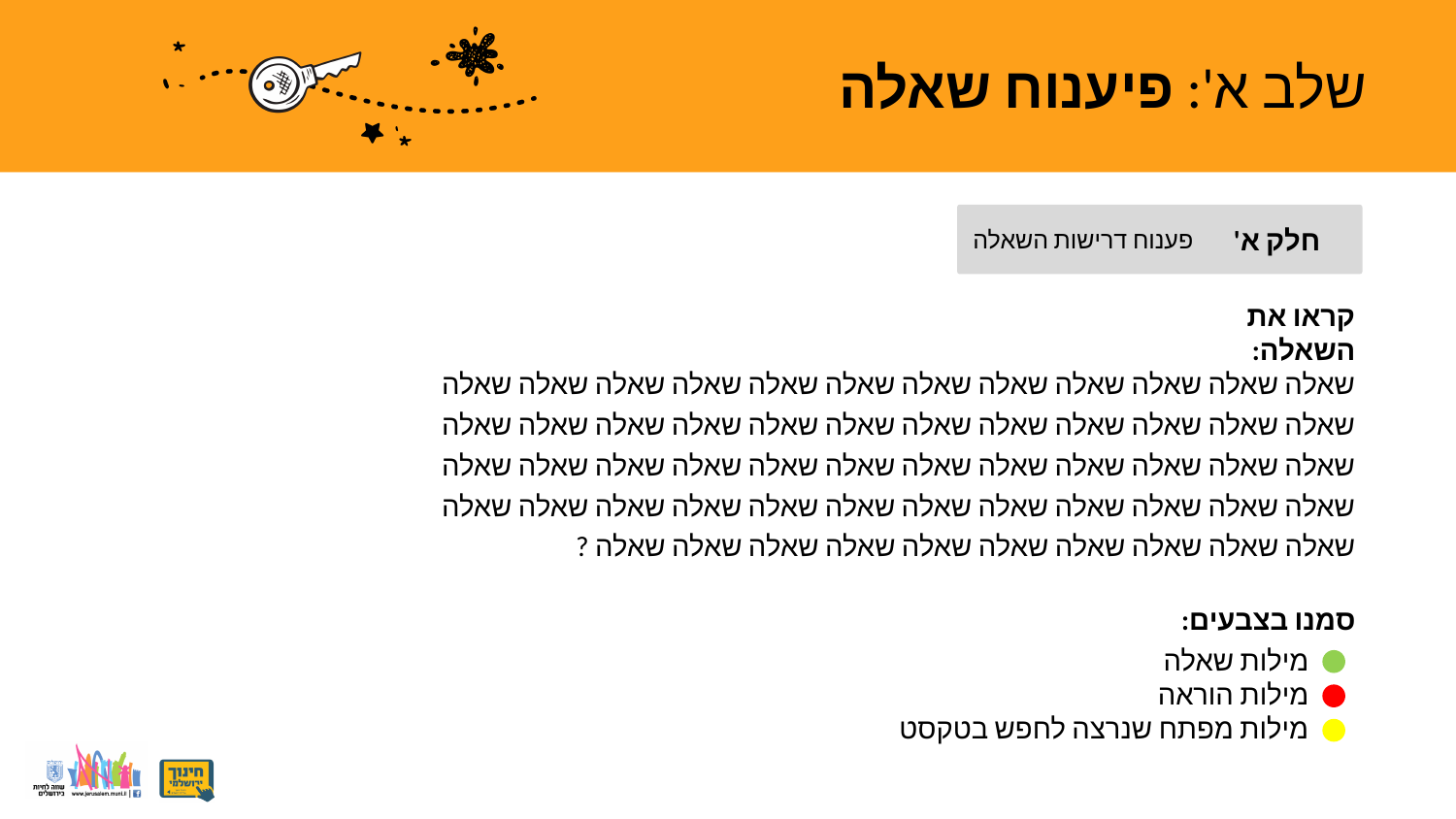

# שלב א': פיענוח שאלה

חלק א'
פענוח דרישות השאלה
קראו את השאלה:
שאלה שאלה שאלה שאלה שאלה שאלה שאלה שאלה שאלה שאלה שאלה שאלה שאלה שאלה שאלה שאלה שאלה שאלה שאלה שאלה שאלה שאלה שאלה שאלה שאלה שאלה שאלה שאלה שאלה שאלה שאלה שאלה שאלה שאלה שאלה שאלה שאלה שאלה שאלה שאלה שאלה שאלה שאלה שאלה שאלה שאלה שאלה שאלה שאלה שאלה שאלה שאלה שאלה שאלה שאלה שאלה שאלה שאלה ?
סמנו בצבעים:
      מילות שאלה
      מילות הוראה
      מילות מפתח שנרצה לחפש בטקסט